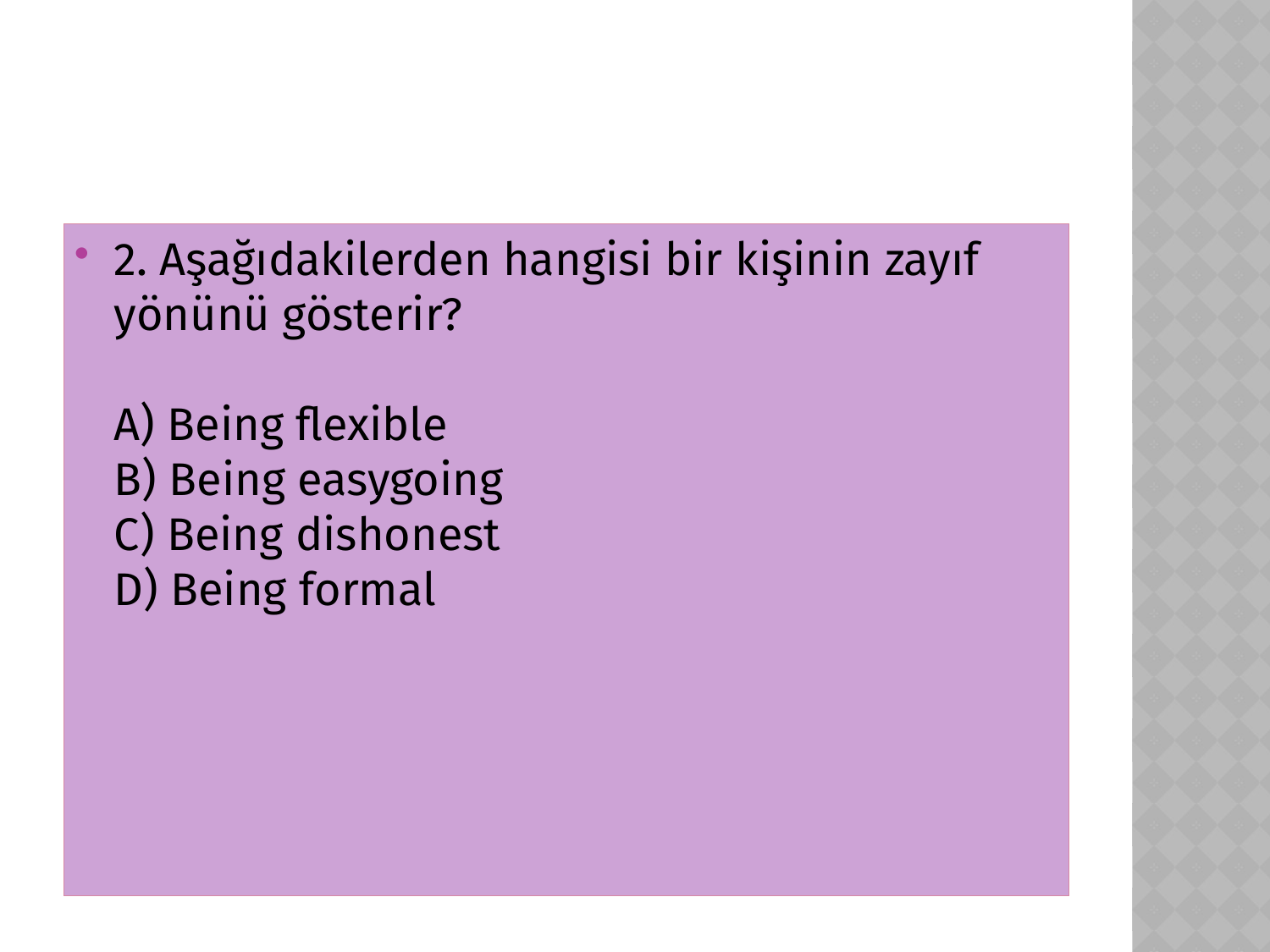

2. Aşağıdakilerden hangisi bir kişinin zayıf yönünü gösterir?
A) Being flexible
B) Being easygoing
C) Being dishonest
D) Being formal